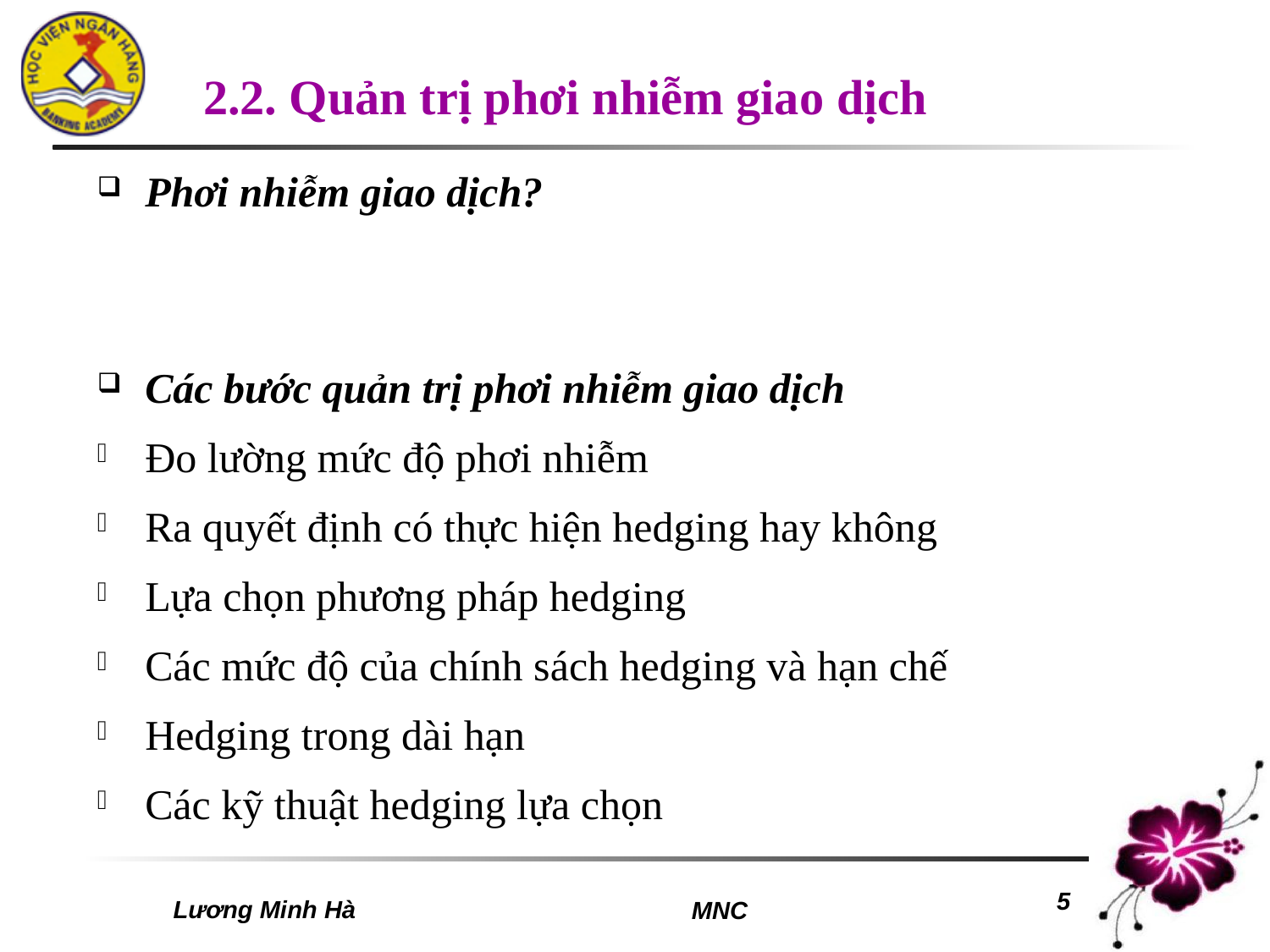

# 2.2. Quản trị phơi nhiễm giao dịch
Phơi nhiễm giao dịch?

Các bước quản trị phơi nhiễm giao dịch
Đo lường mức độ phơi nhiễm
Ra quyết định có thực hiện hedging hay không
Lựa chọn phương pháp hedging
Các mức độ của chính sách hedging và hạn chế
Hedging trong dài hạn
Các kỹ thuật hedging lựa chọn
Lương Minh Hà